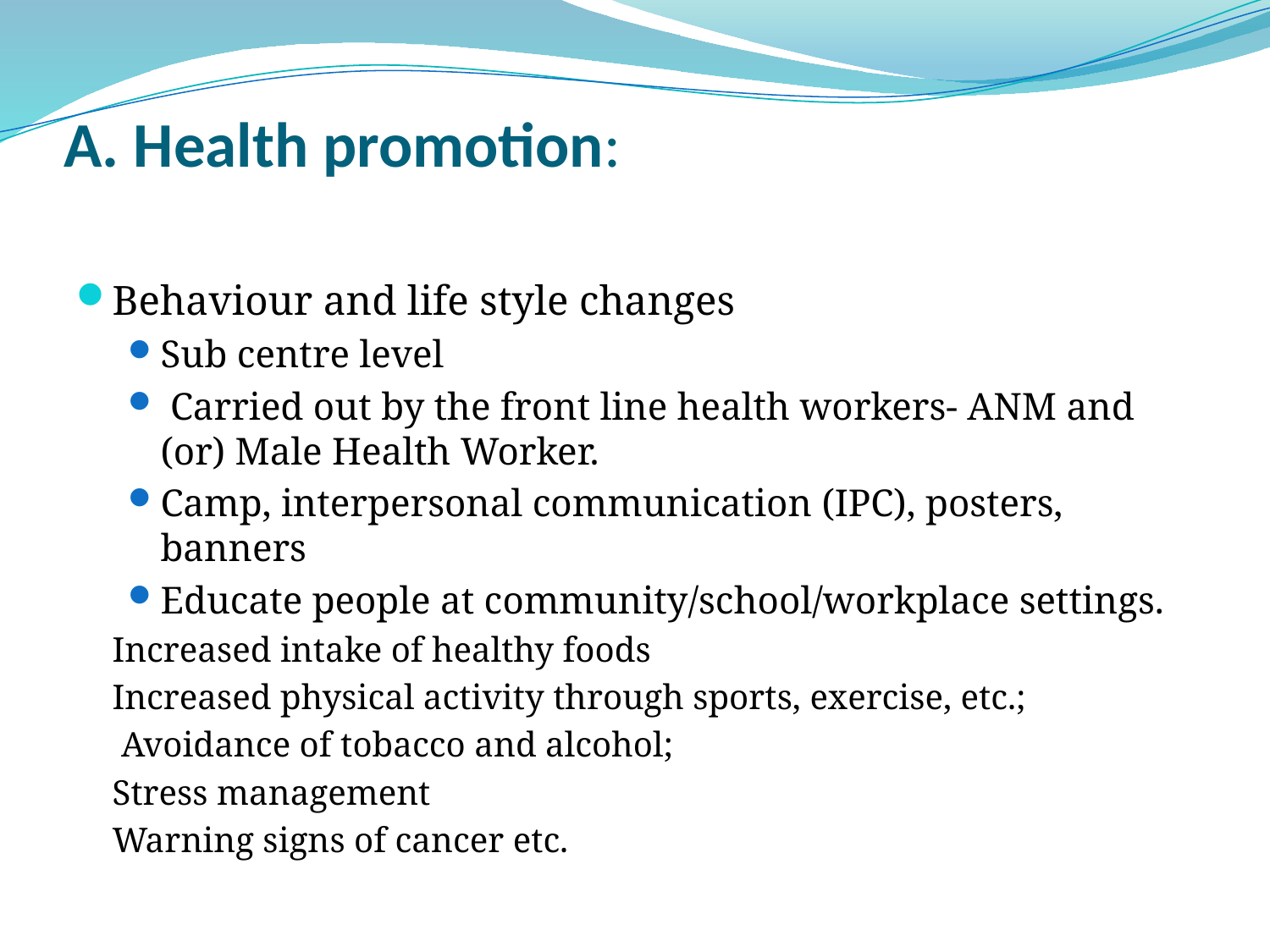

# A. Health promotion:
Behaviour and life style changes
Sub centre level
 Carried out by the front line health workers- ANM and (or) Male Health Worker.
Camp, interpersonal communication (IPC), posters, banners
Educate people at community/school/workplace settings.
	Increased intake of healthy foods
	Increased physical activity through sports, exercise, etc.;
	 Avoidance of tobacco and alcohol;
	Stress management
	Warning signs of cancer etc.